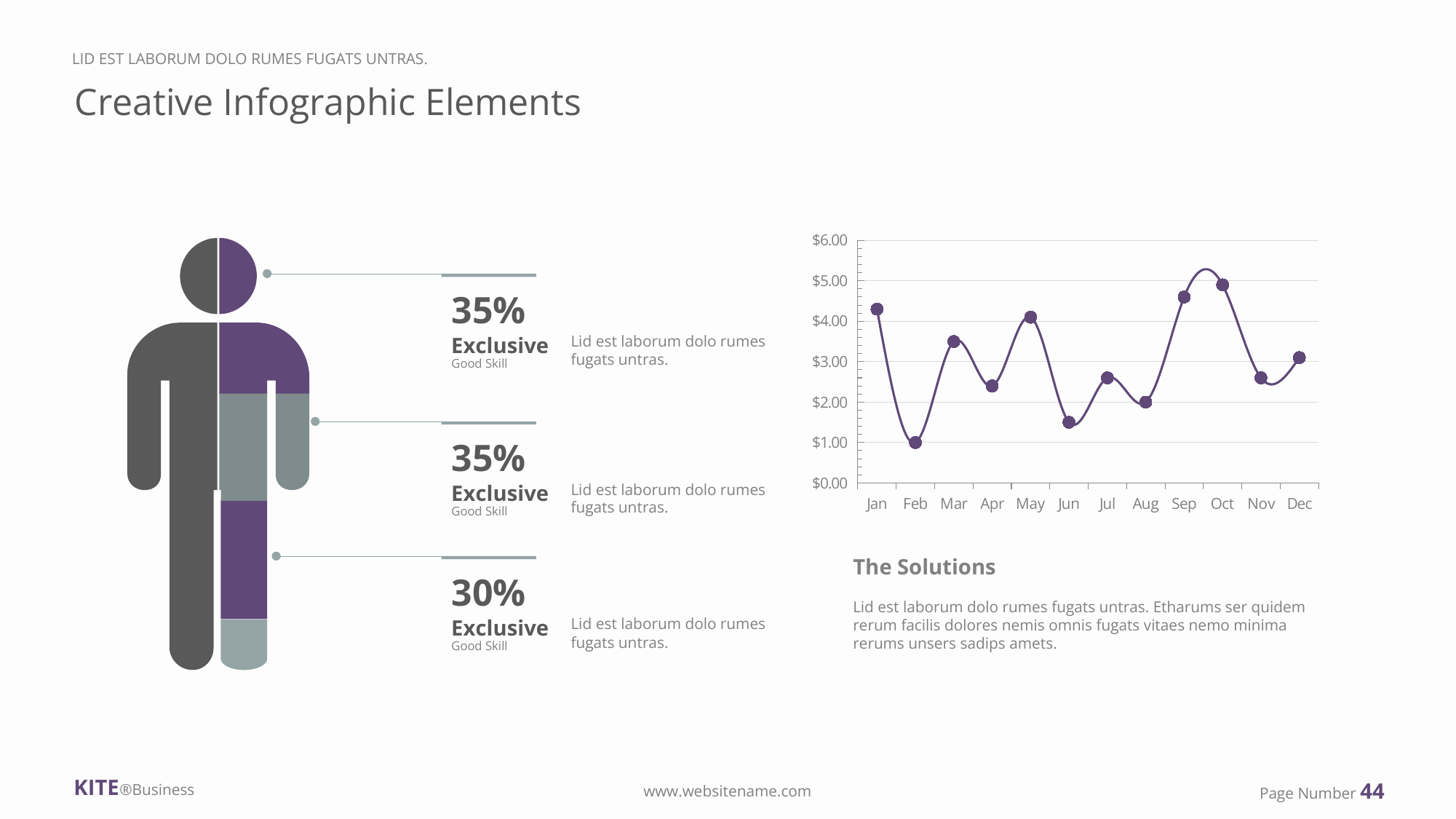

LID EST LABORUM DOLO RUMES FUGATS UNTRAS.
Creative Infographic Elements

### Chart

| Category | Series 1 |
|---|---|
| Jan | 4.3 |
| Feb | 1.0 |
| Mar | 3.5 |
| Apr | 2.4 |
| May | 4.1 |
| Jun | 1.5 |
| Jul | 2.6 |
| Aug | 2.0 |
| Sep | 4.6 |
| Oct | 4.9 |
| Nov | 2.6 |
| Dec | 3.1 |

35%
Exclusive
Lid est laborum dolo rumes fugats untras.
Good Skill

35%
Exclusive
Lid est laborum dolo rumes fugats untras.
Good Skill

The Solutions

Lid est laborum dolo rumes fugats untras. Etharums ser quidem rerum facilis dolores nemis omnis fugats vitaes nemo minima rerums unsers sadips amets.

30%
Exclusive
Lid est laborum dolo rumes fugats untras.

Good Skill
KITE®Business
Page Number 44
www.websitename.com